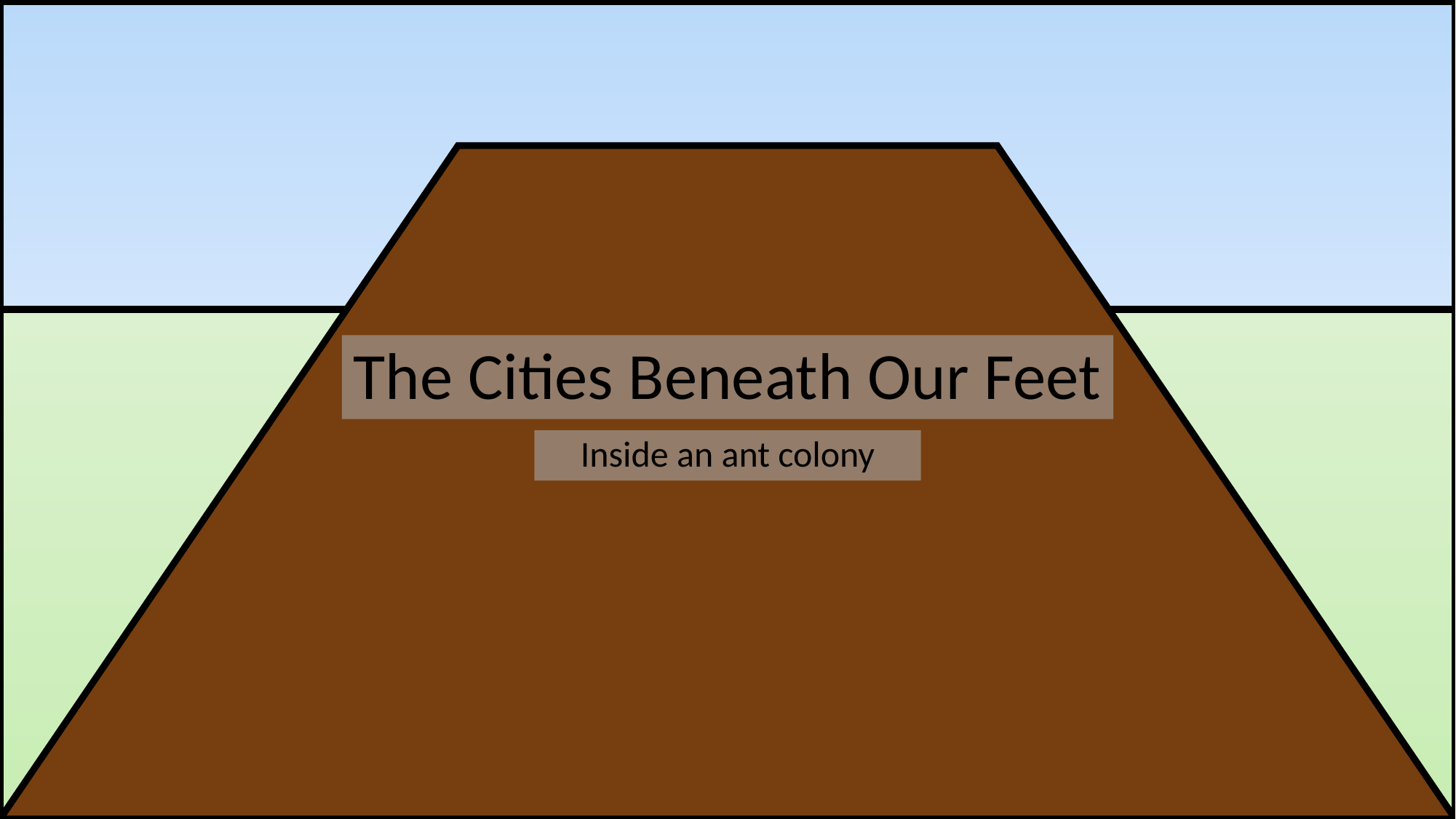

# The Cities Beneath Our Feet
Inside an ant colony